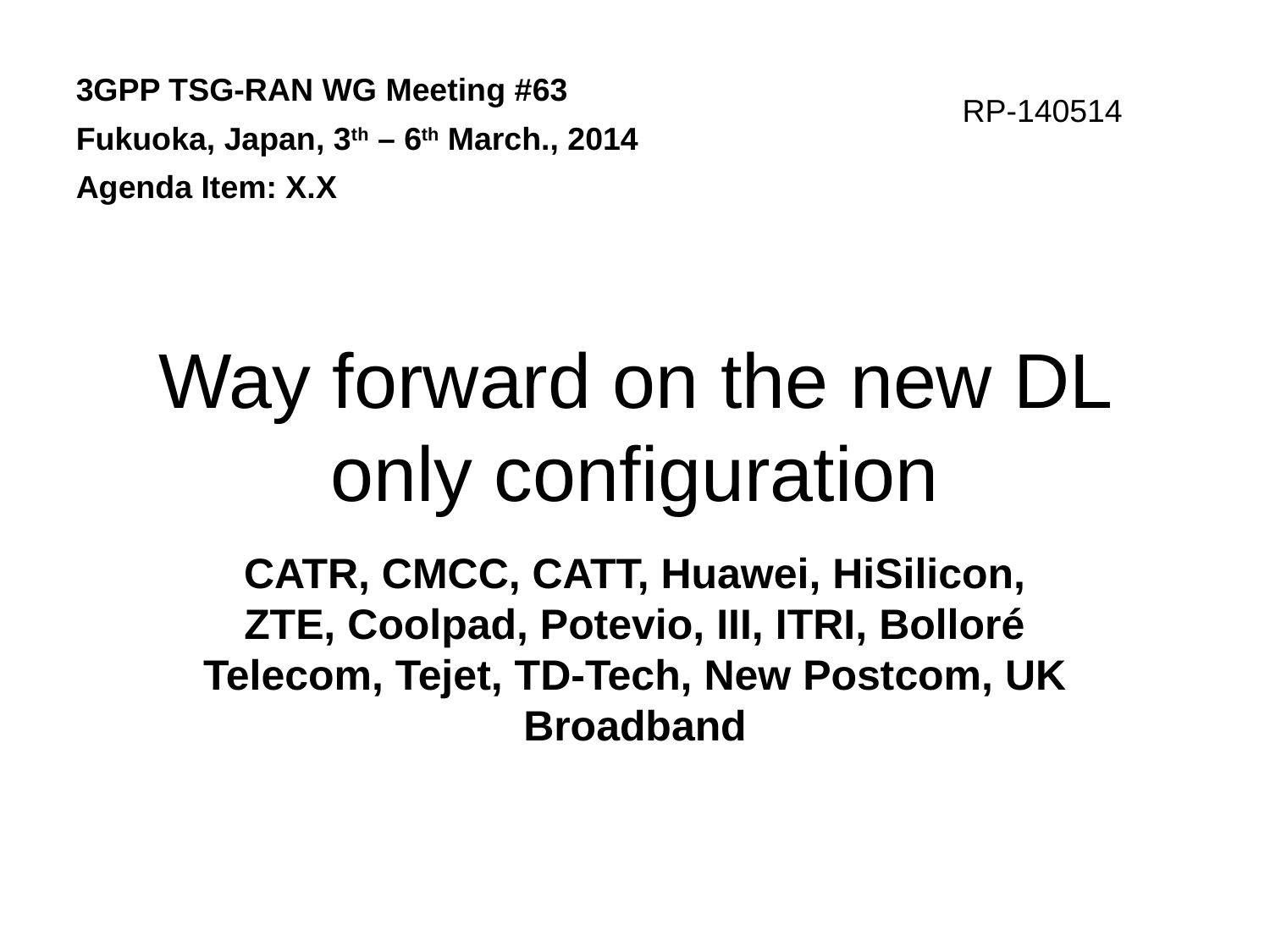

3GPP TSG-RAN WG Meeting #63
Fukuoka, Japan, 3th – 6th March., 2014
Agenda Item: X.X

RP-140514
# Way forward on the new DL only configuration
CATR, CMCC, CATT, Huawei, HiSilicon, ZTE, Coolpad, Potevio, III, ITRI, Bolloré Telecom, Tejet, TD-Tech, New Postcom, UK Broadband